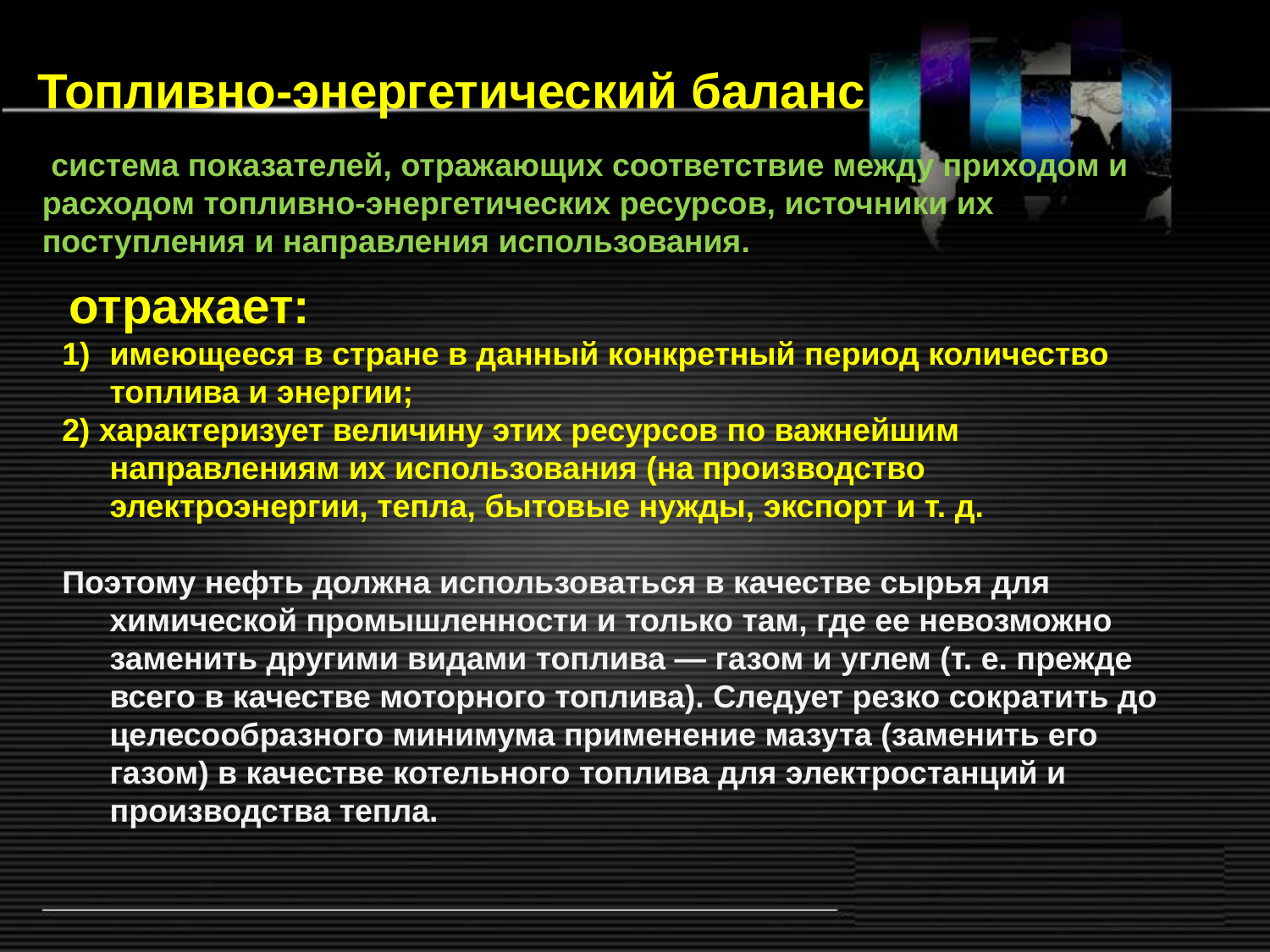

# Топливно-энергетический баланс
 система показателей, отражающих соответствие между приходом и расходом топливно-энергетических ресурсов, источники их поступления и направления использования.
 отражает:
имеющееся в стране в данный конкретный период количество топлива и энергии;
2) характеризует величину этих ресурсов по важнейшим направлениям их использования (на производство электроэнергии, тепла, бытовые нужды, экспорт и т. д.

Поэтому нефть должна использоваться в качестве сырья для химической промышленности и только там, где ее невозможно заменить другими видами топлива — газом и углем (т. е. прежде всего в качестве моторного топлива). Следует резко сократить до целесообразного минимума применение мазута (заменить его газом) в качестве котельного топлива для электростанций и производства тепла.